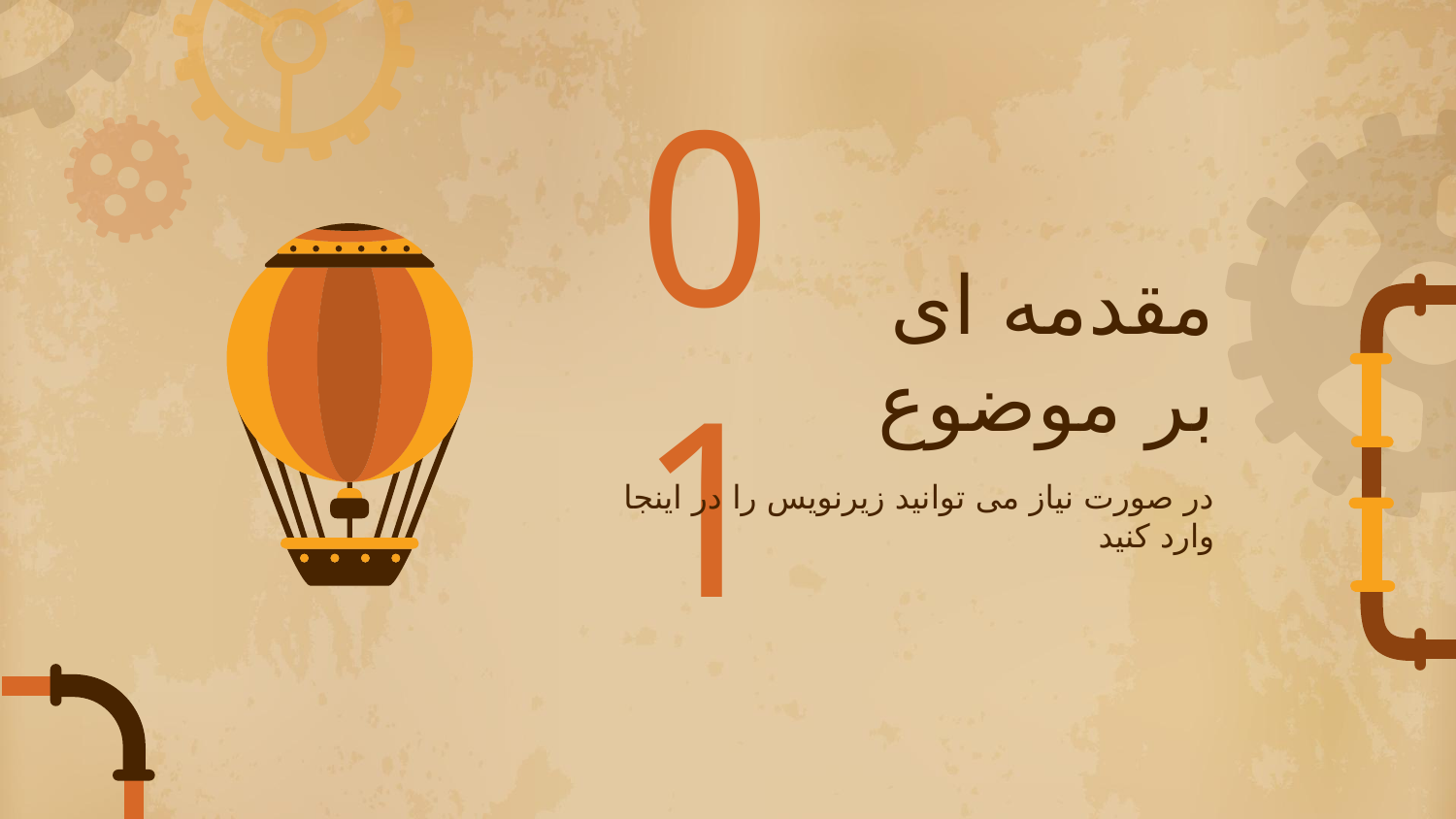

01
# مقدمه ای بر موضوع
در صورت نیاز می توانید زیرنویس را در اینجا وارد کنید